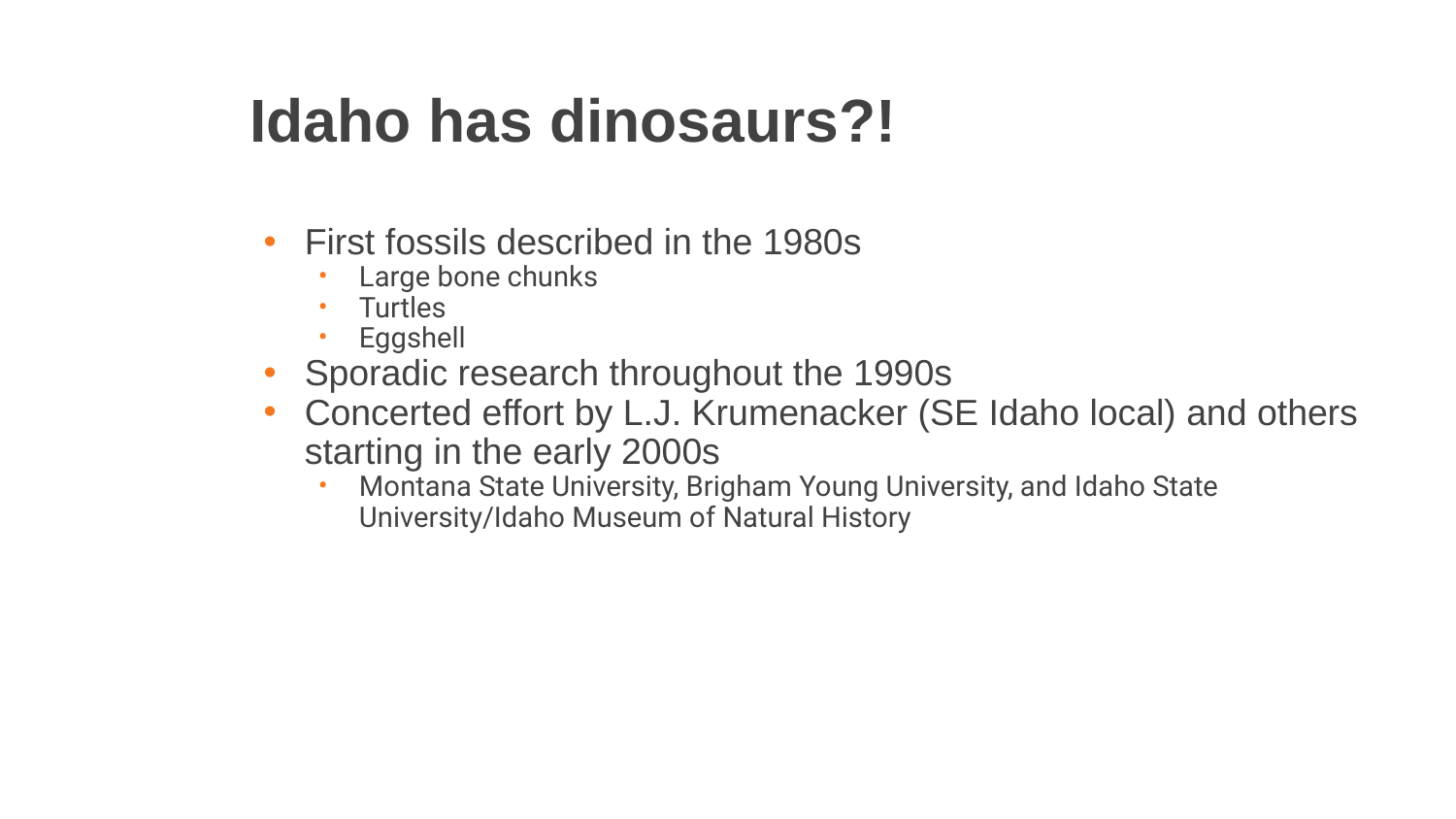

# Idaho has dinosaurs?!
First fossils described in the 1980s
Large bone chunks
Turtles
Eggshell
Sporadic research throughout the 1990s
Concerted effort by L.J. Krumenacker (SE Idaho local) and others starting in the early 2000s
Montana State University, Brigham Young University, and Idaho State University/Idaho Museum of Natural History